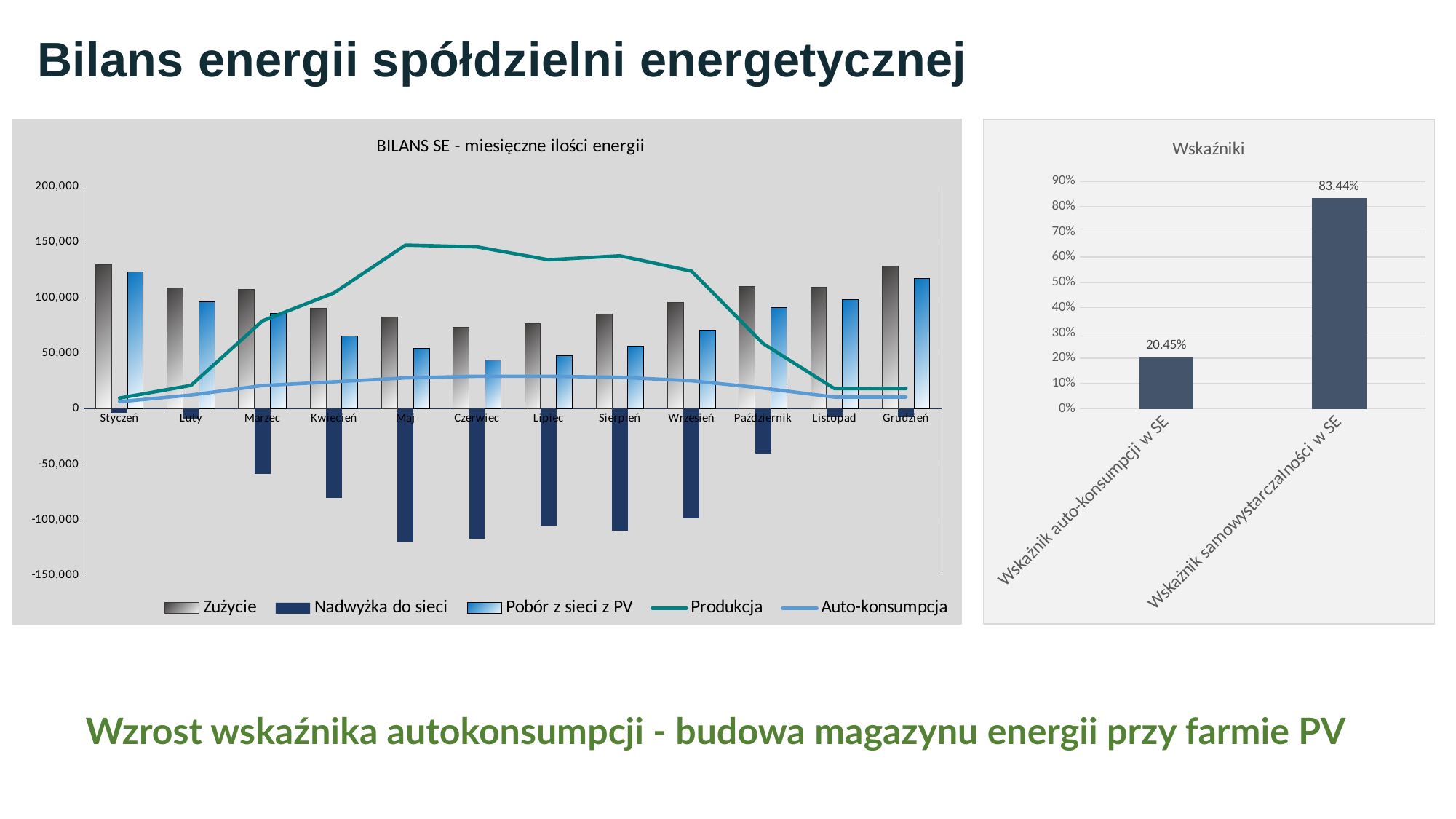

Bilans energii spółdzielni energetycznej

### Chart: Wskaźniki

| Category |  |
|---|---|
| Wskażnik auto-konsumpcji w SE | 0.2045219990205684 |
| Wskażnik samowystarczalności w SE | 0.8344145955801087 |

### Chart: BILANS SE - miesięczne ilości energii

| Category |  |  |  |  |  |
|---|---|---|---|---|---|
| Styczeń | 129964.23456002068 | -3251.834019684355 | 123431.85301318277 | 9784.21556652213 | 6532.381546837776 |
| Luty | 108748.47799581225 | -8696.909733992605 | 96265.98874697927 | 21179.398982825565 | 12482.48924883296 |
| Marzec | 107342.87896358874 | -58237.351633229715 | 86276.65873810102 | 79303.5718587177 | 21066.22022548798 |
| Kwiecień | 90312.03592024652 | -80052.77967246108 | 65904.03947346944 | 104460.77611923806 | 24407.996446776975 |
| Maj | 82796.02019409314 | -119591.92441248443 | 54854.19031412103 | 147533.75429245658 | 27941.829879972152 |
| Czerwiec | 73263.68136151954 | -116524.04016202565 | 43854.279650693774 | 145933.44187285154 | 29409.4017108259 |
| Lipiec | 77045.25471157339 | -104886.1155025556 | 47656.16769005865 | 134275.20252407042 | 29389.087021514817 |
| Sierpień | 85112.4227086295 | -109442.14992111153 | 56619.77212539296 | 137934.80050434815 | 28492.650583236624 |
| Wrzesień | 96031.63721474509 | -98765.86037498918 | 70694.55296980322 | 124102.94461993099 | 25337.084244941812 |
| Październik | 109994.1982079145 | -40153.47336176677 | 91253.08595027828 | 58894.58561940301 | 18741.11225763624 |
| Listopad | 109412.82254577844 | -7657.279344567055 | 98773.70448161996 | 18296.39740872569 | 10639.118064158636 |
| Grudzień | 128421.33561607459 | -7631.914744927657 | 117752.33973009196 | 18300.91063091018 | 10668.995885982524 |
Wzrost wskaźnika autokonsumpcji - budowa magazynu energii przy farmie PV